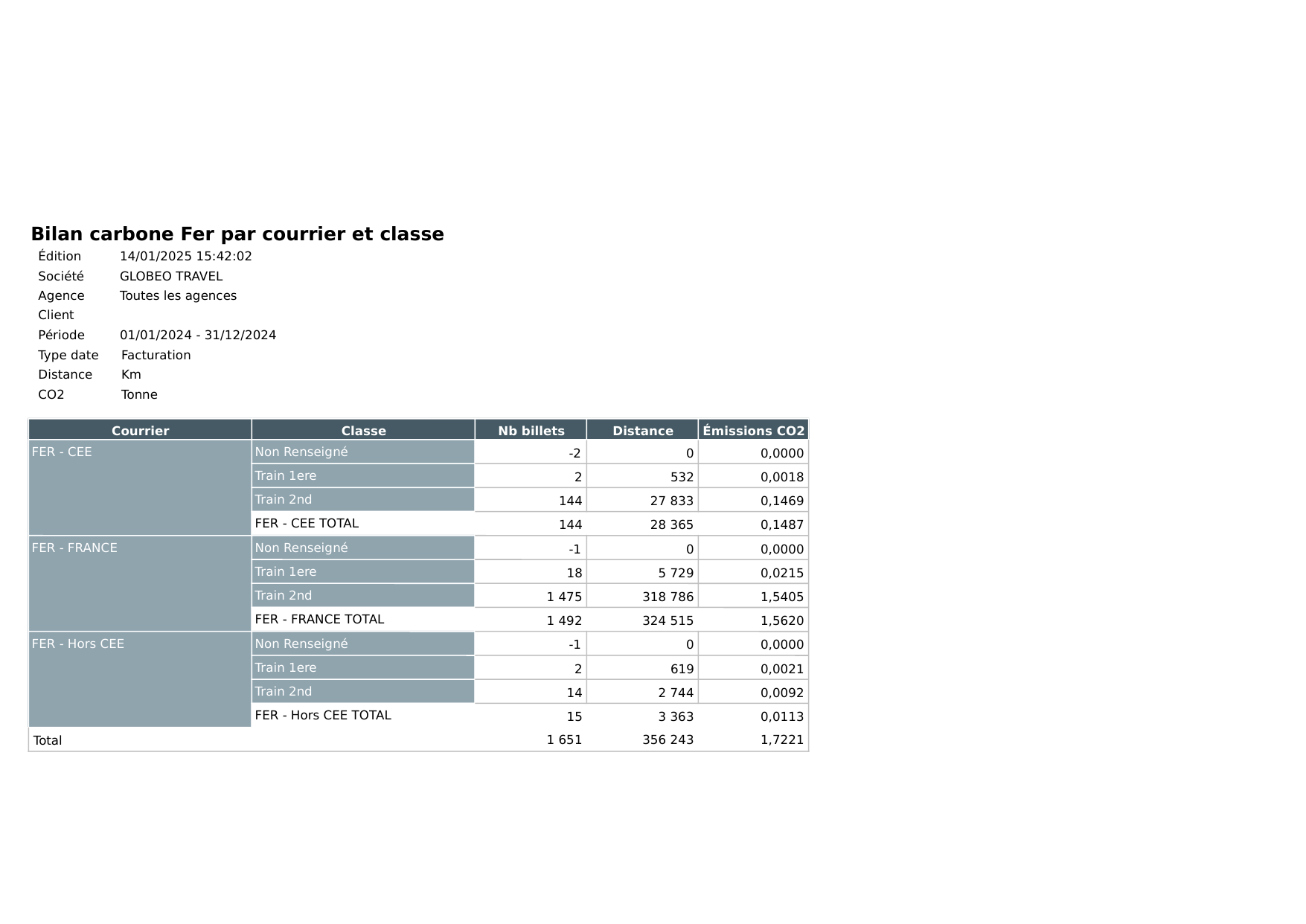

Bilan carbone Fer par courrier et classe
Édition
14/01/2025 15:42:02
Société
GLOBEO TRAVEL
Agence
Toutes les agences
Client

Période
01/01/2024 - 31/12/2024
Type date
Facturation
Distance
Km
CO2
Tonne

Courrier
Classe
Nb billets
Distance
Émissions CO2

FER - CEE
Non Renseigné
-2
0
0,0000

Train 1ere
2
532
0,0018

Train 2nd
144
27 833
0,1469

FER - CEE TOTAL
144
28 365
0,1487

FER - FRANCE
Non Renseigné
-1
0
0,0000

Train 1ere
18
5 729
0,0215

Train 2nd
1 475
318 786
1,5405

FER - FRANCE TOTAL
1 492
324 515
1,5620

FER - Hors CEE
Non Renseigné
-1
0
0,0000

Train 1ere
2
619
0,0021

Train 2nd
14
2 744
0,0092

FER - Hors CEE TOTAL
15
3 363
0,0113

1 651
356 243
1,7221
Total